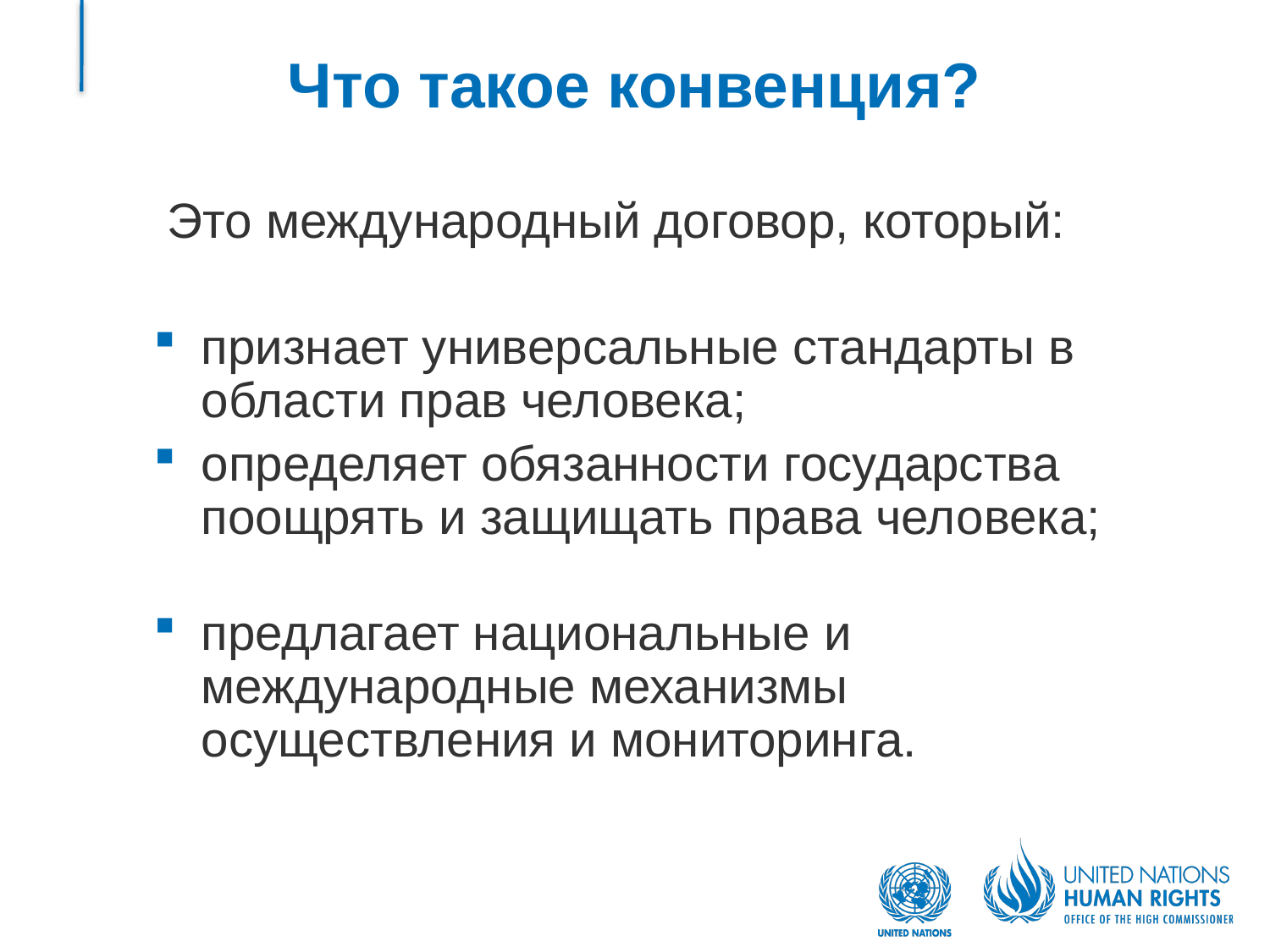

# Что такое конвенция?
 Это международный договор, который:

признает универсальные стандарты в области прав человека;
определяет обязанности государства поощрять и защищать права человека;
предлагает национальные и международные механизмы  осуществления и мониторинга.